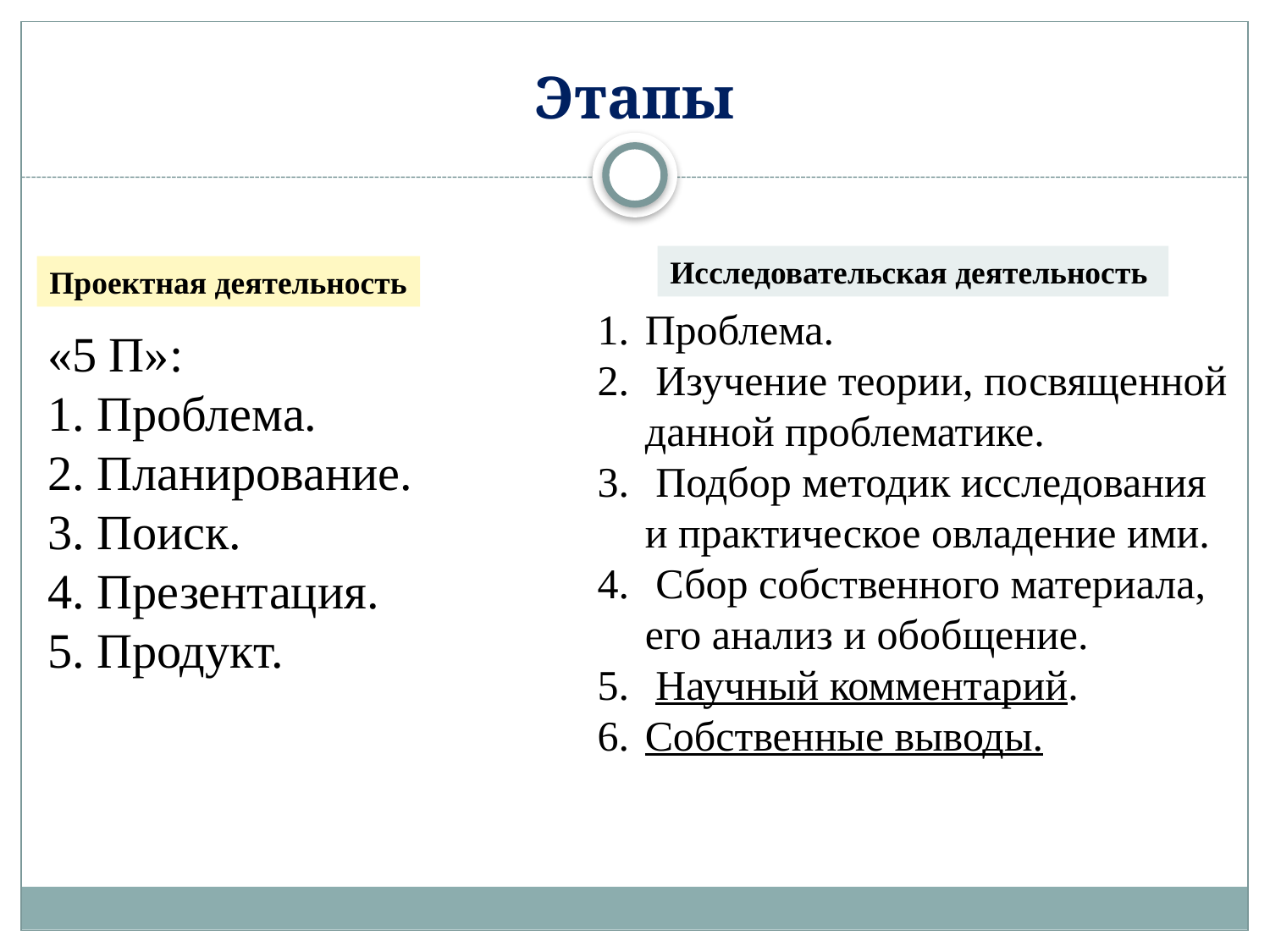

# Этапы
Исследовательская деятельность
Проектная деятельность
Проблема.
 Изучение теории, посвященной данной проблематике.
 Подбор методик исследования и практическое овладение ими.
 Сбор собственного материала, его анализ и обобщение.
 Научный комментарий.
Собственные выводы.
«5 П»:
1. Проблема.
2. Планирование.
3. Поиск.
4. Презентация.
5. Продукт.